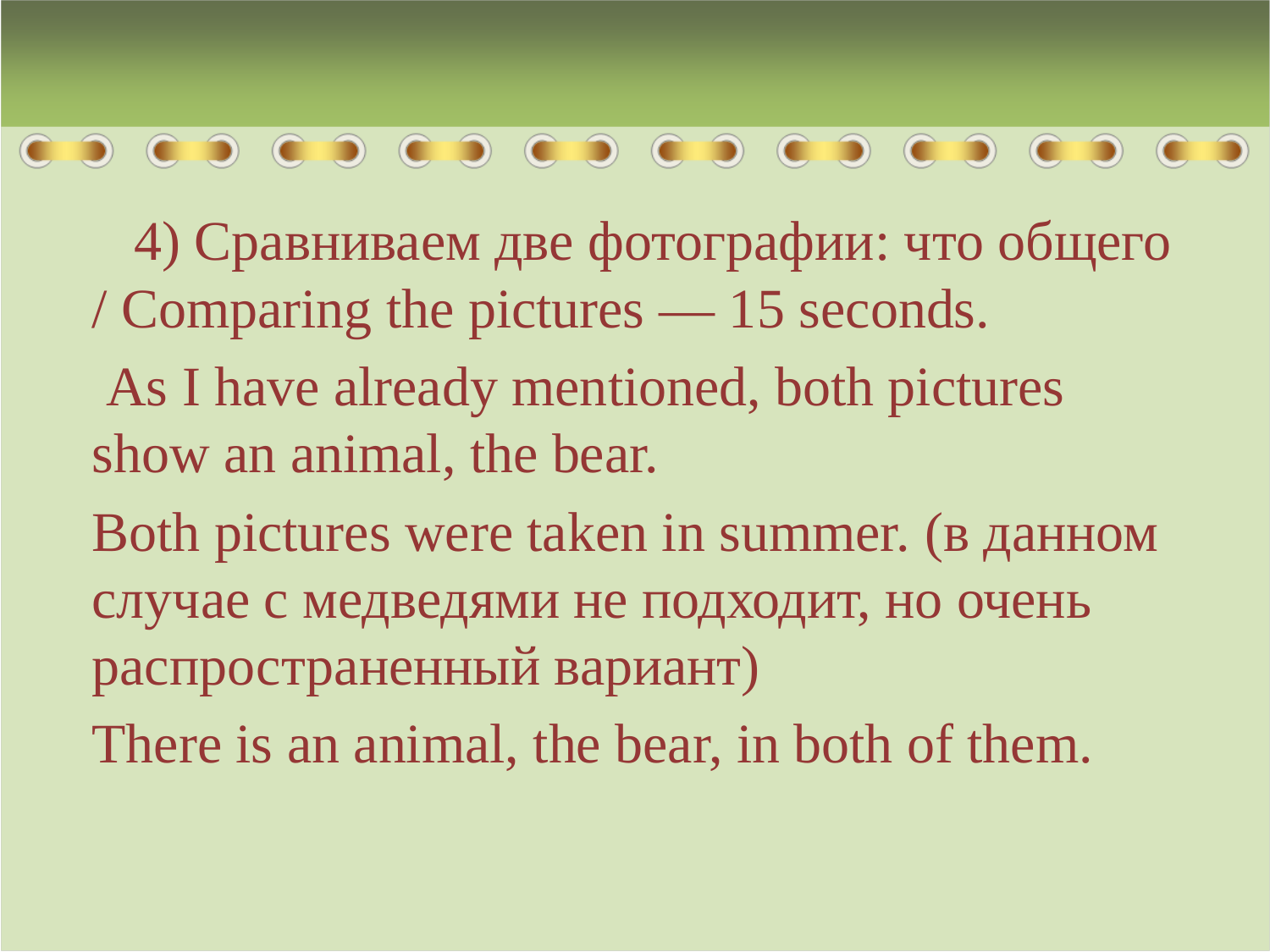

4) Сравниваем две фотографии: что общего / Comparing the pictures — 15 seconds.
 As I have already mentioned, both pictures show an animal, the bear.
Both pictures were taken in summer. (в данном случае с медведями не подходит, но очень распространенный вариант)
There is an animal, the bear, in both of them.